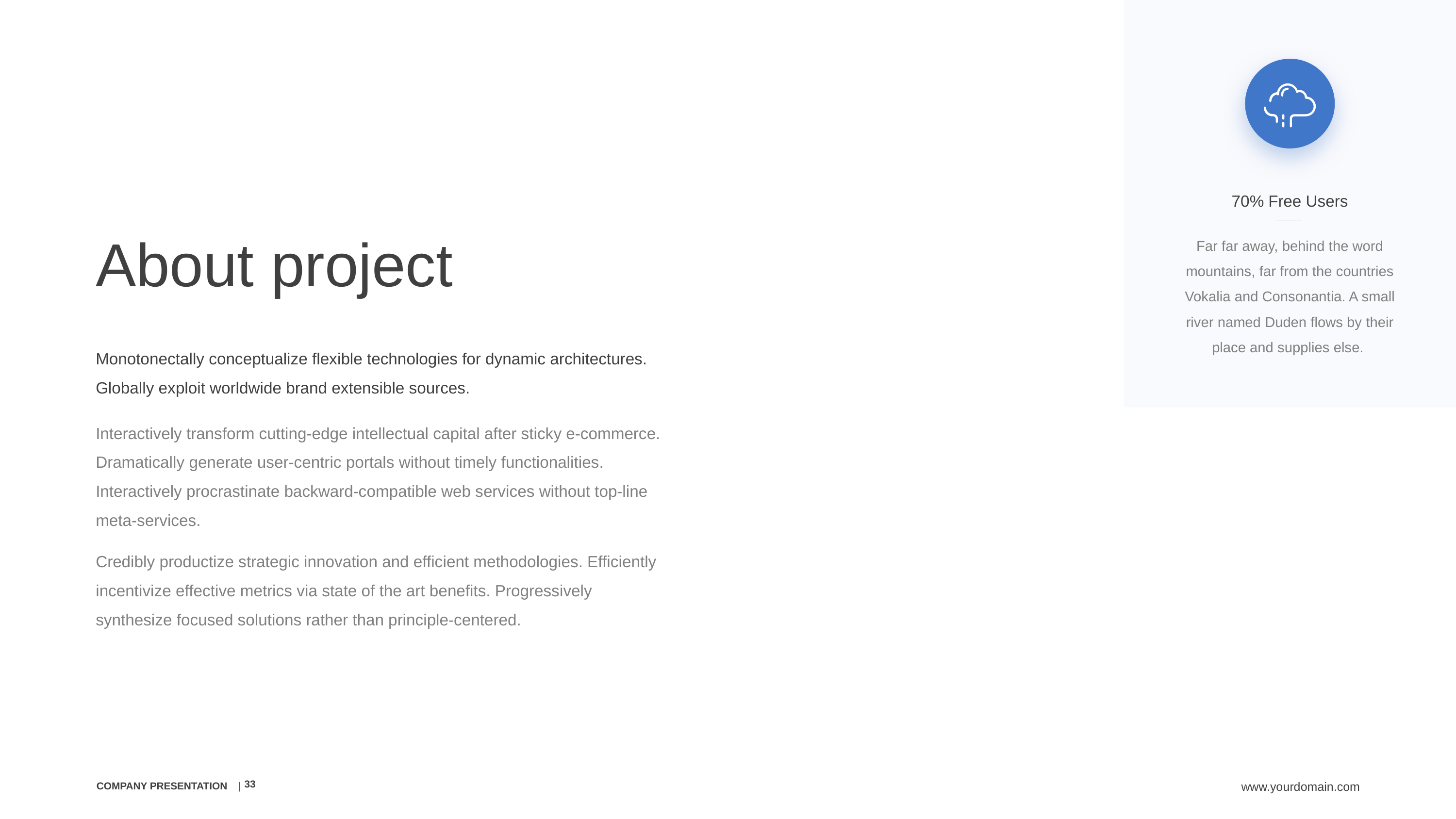

70% Free Users
Far far away, behind the word mountains, far from the countries Vokalia and Consonantia. A small river named Duden flows by their place and supplies else.
About project
Monotonectally conceptualize flexible technologies for dynamic architectures. Globally exploit worldwide brand extensible sources.

Interactively transform cutting-edge intellectual capital after sticky e-commerce. Dramatically generate user-centric portals without timely functionalities. Interactively procrastinate backward-compatible web services without top-line meta-services.
Credibly productize strategic innovation and efficient methodologies. Efficiently incentivize effective metrics via state of the art benefits. Progressively synthesize focused solutions rather than principle-centered.